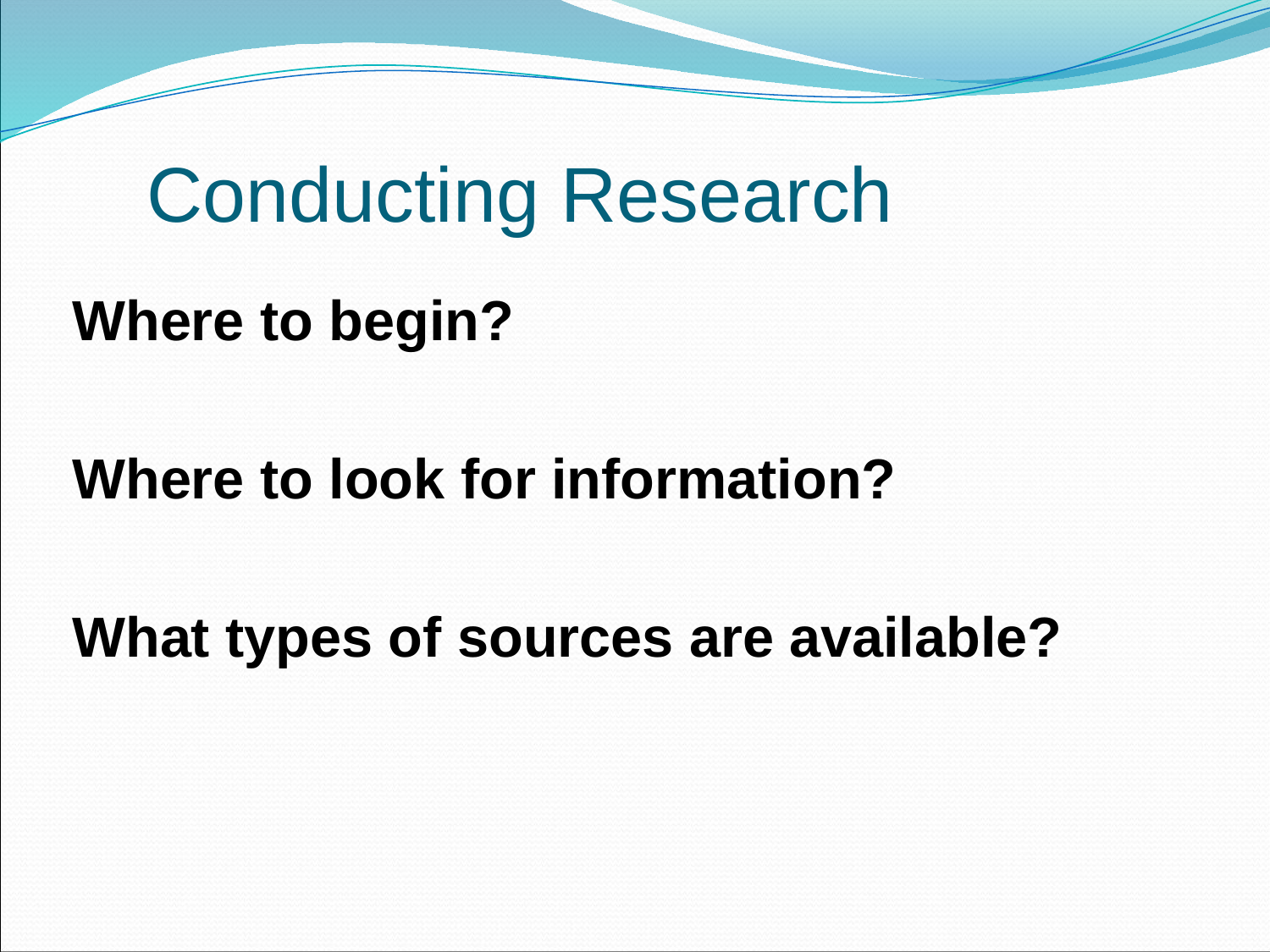

# Conducting Research
Where to begin?

Where to look for information?

What types of sources are available?